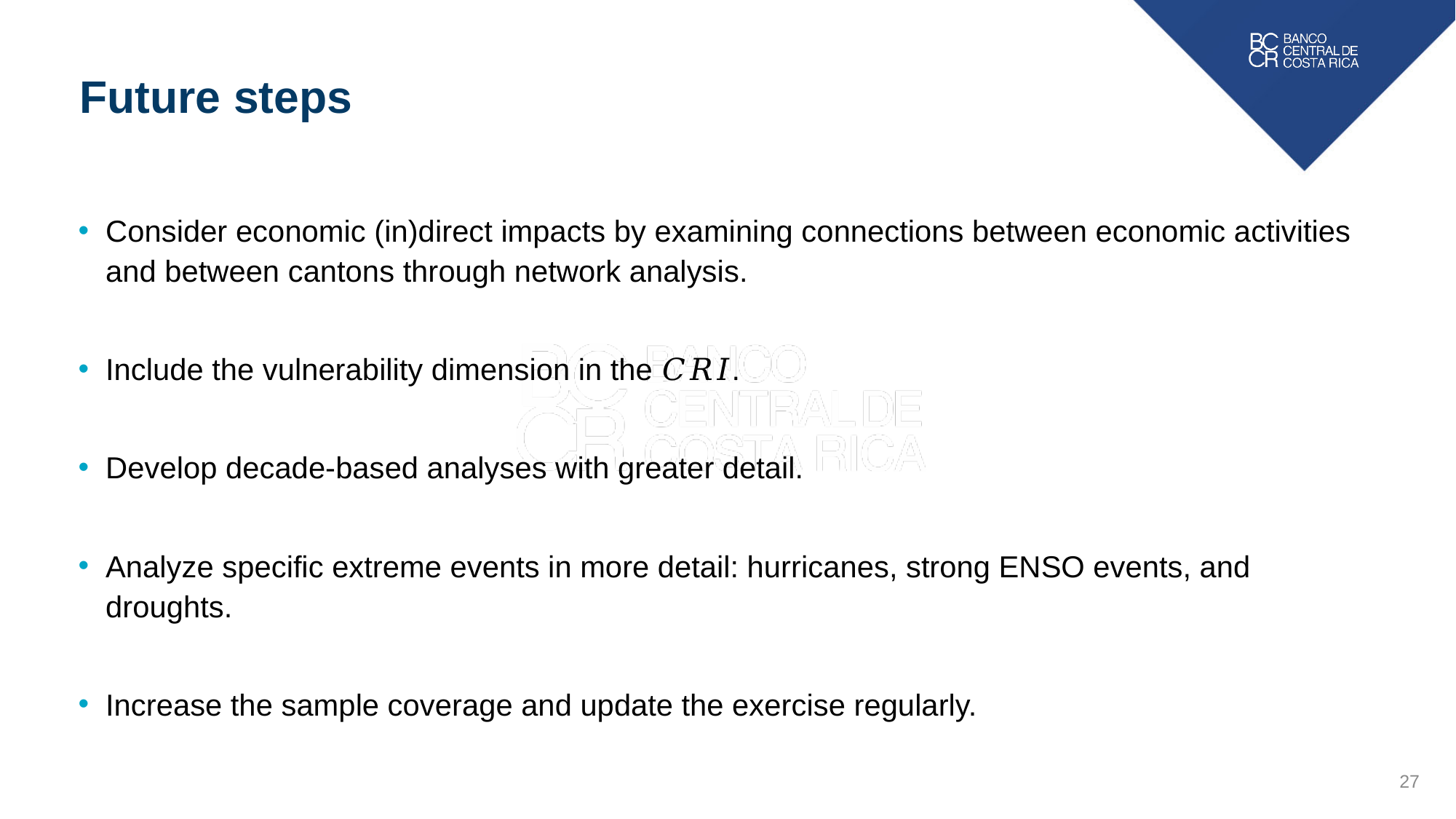

Future steps
Consider economic (in)direct impacts by examining connections between economic activities and between cantons through network analysis.

Include the vulnerability dimension in the 𝐶𝑅𝐼.

Develop decade-based analyses with greater detail.

Analyze specific extreme events in more detail: hurricanes, strong ENSO events, and droughts.

Increase the sample coverage and update the exercise regularly.
27